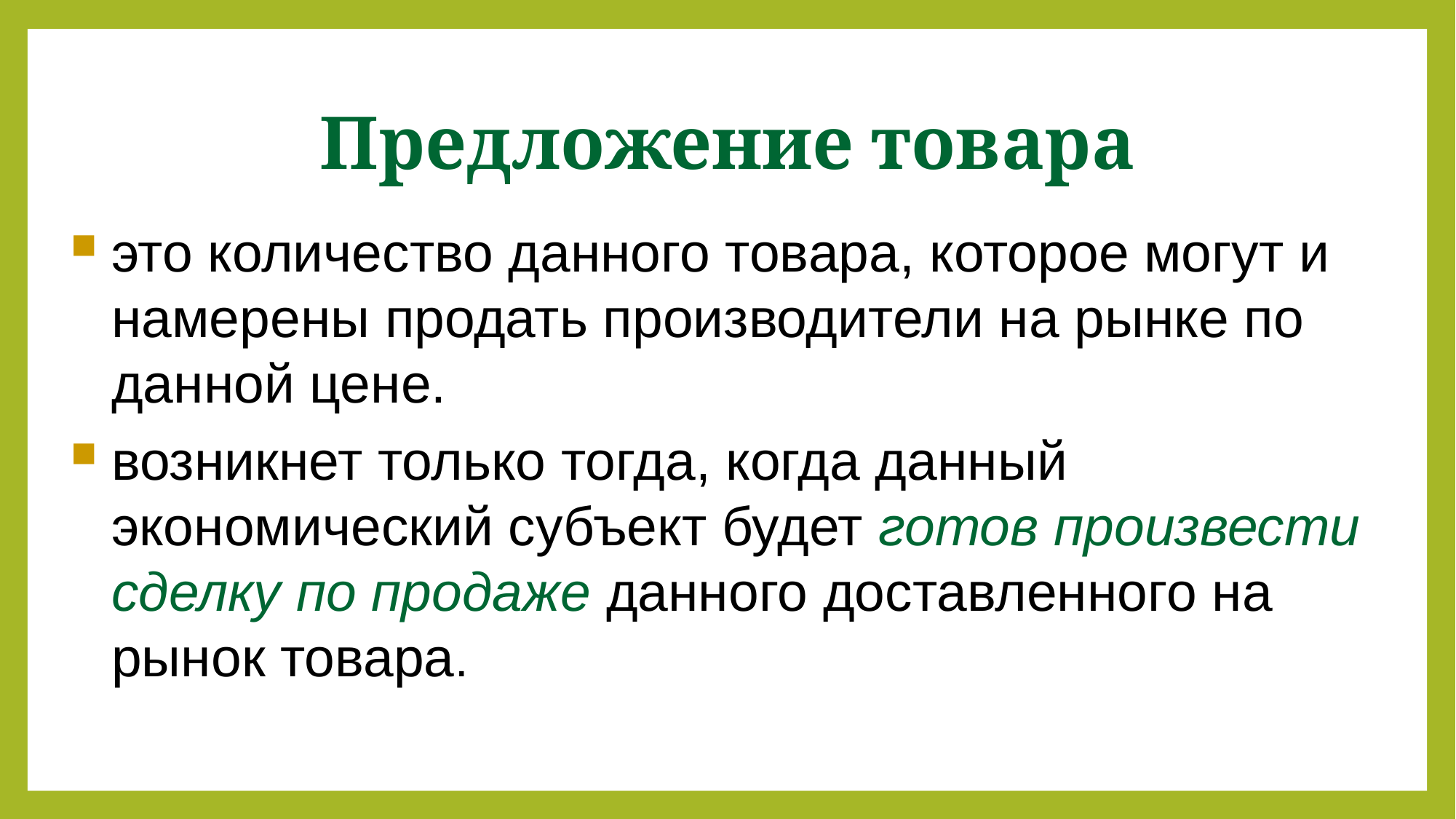

Предложение товара
это количество данного товара, которое могут и намерены продать производители на рынке по данной цене.
возникнет только тогда, когда данный экономический субъект будет готов произвести сделку по продаже данного доставленного на рынок товара.